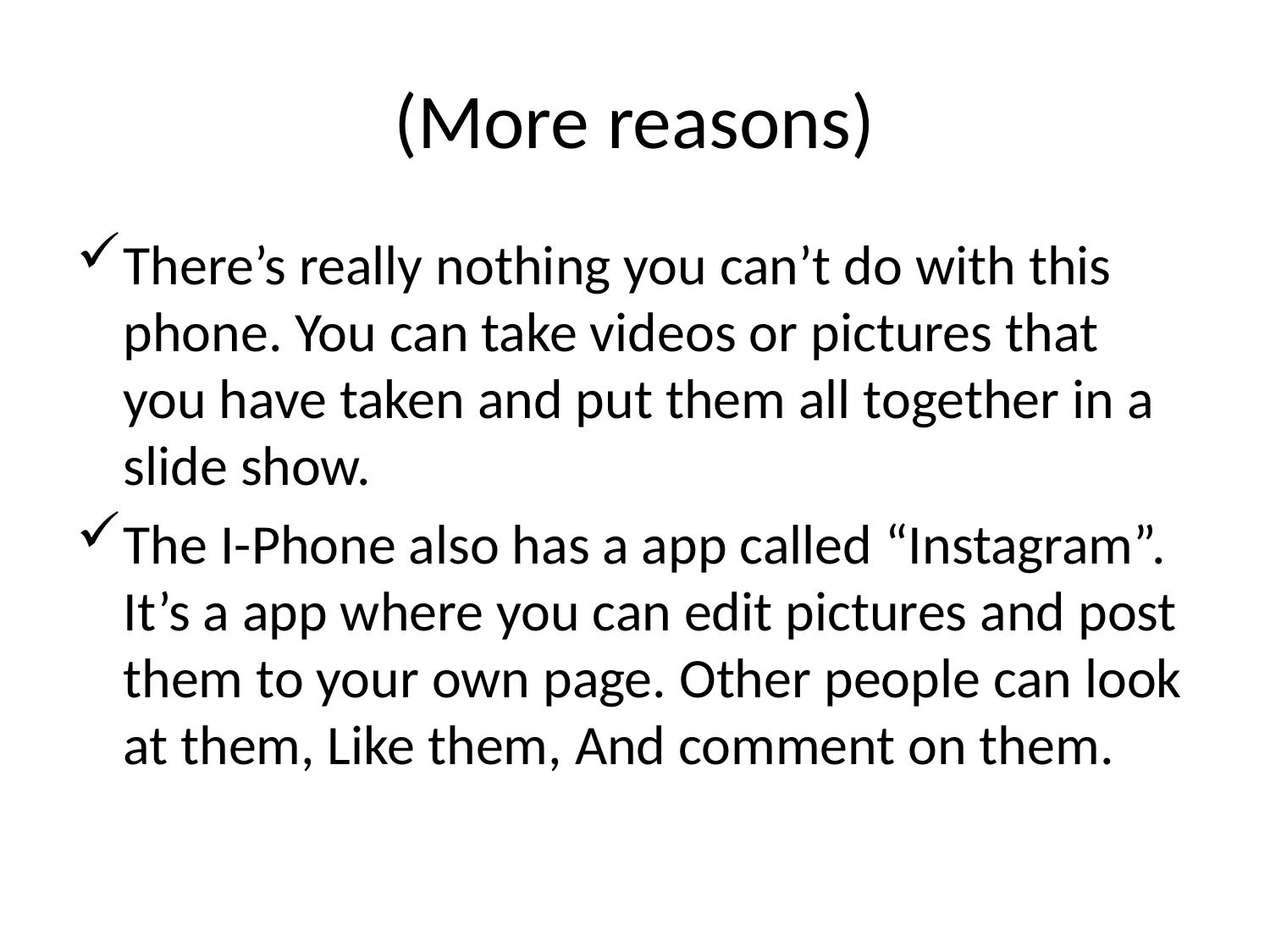

# (More reasons)
There’s really nothing you can’t do with this phone. You can take videos or pictures that you have taken and put them all together in a slide show.
The I-Phone also has a app called “Instagram”. It’s a app where you can edit pictures and post them to your own page. Other people can look at them, Like them, And comment on them.